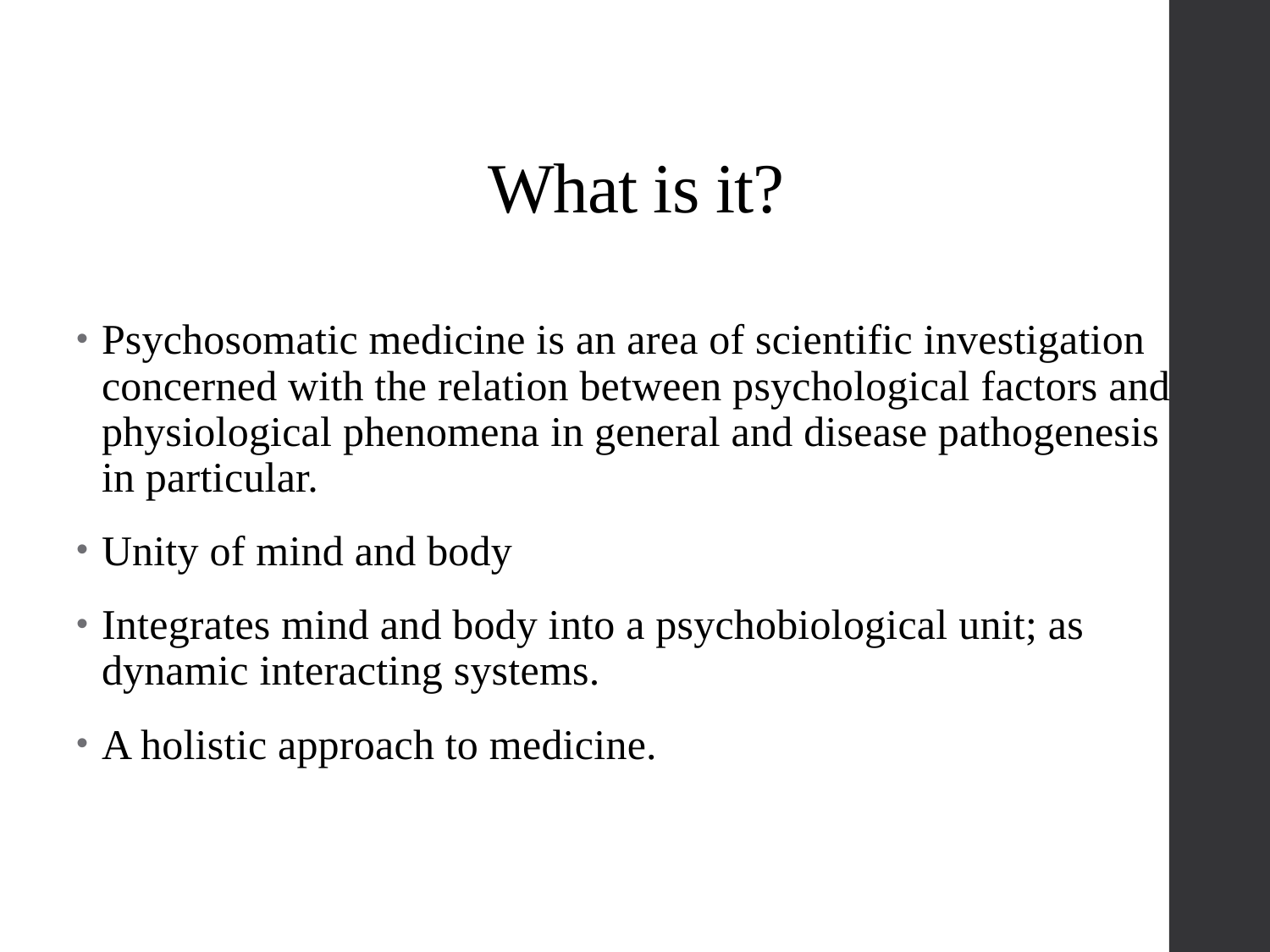

# What is it?

Psychosomatic medicine is an area of scientific investigation concerned with the relation between psychological factors and physiological phenomena in general and disease pathogenesis in particular.
Unity of mind and body
Integrates mind and body into a psychobiological unit; as dynamic interacting systems.
A holistic approach to medicine.